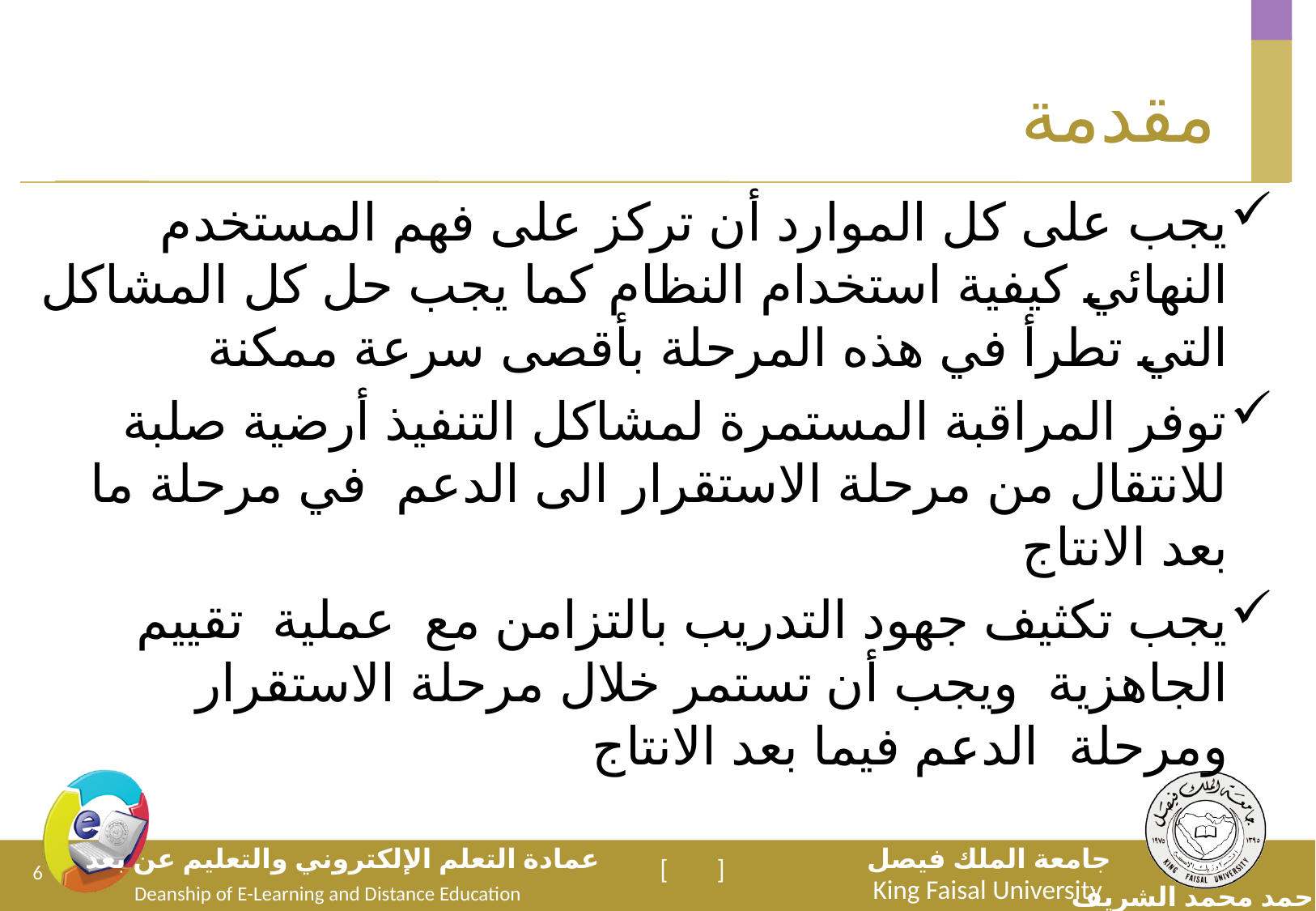

# مقدمة
يجب على كل الموارد أن تركز على فهم المستخدم النهائي كيفية استخدام النظام كما يجب حل كل المشاكل التي تطرأ في هذه المرحلة بأقصى سرعة ممكنة
توفر المراقبة المستمرة لمشاكل التنفيذ أرضية صلبة للانتقال من مرحلة الاستقرار الى الدعم  في مرحلة ما بعد الانتاج
يجب تكثيف جهود التدريب بالتزامن مع  عملية  تقييم الجاهزية  ويجب أن تستمر خلال مرحلة الاستقرار ومرحلة  الدعم فيما بعد الانتاج

6